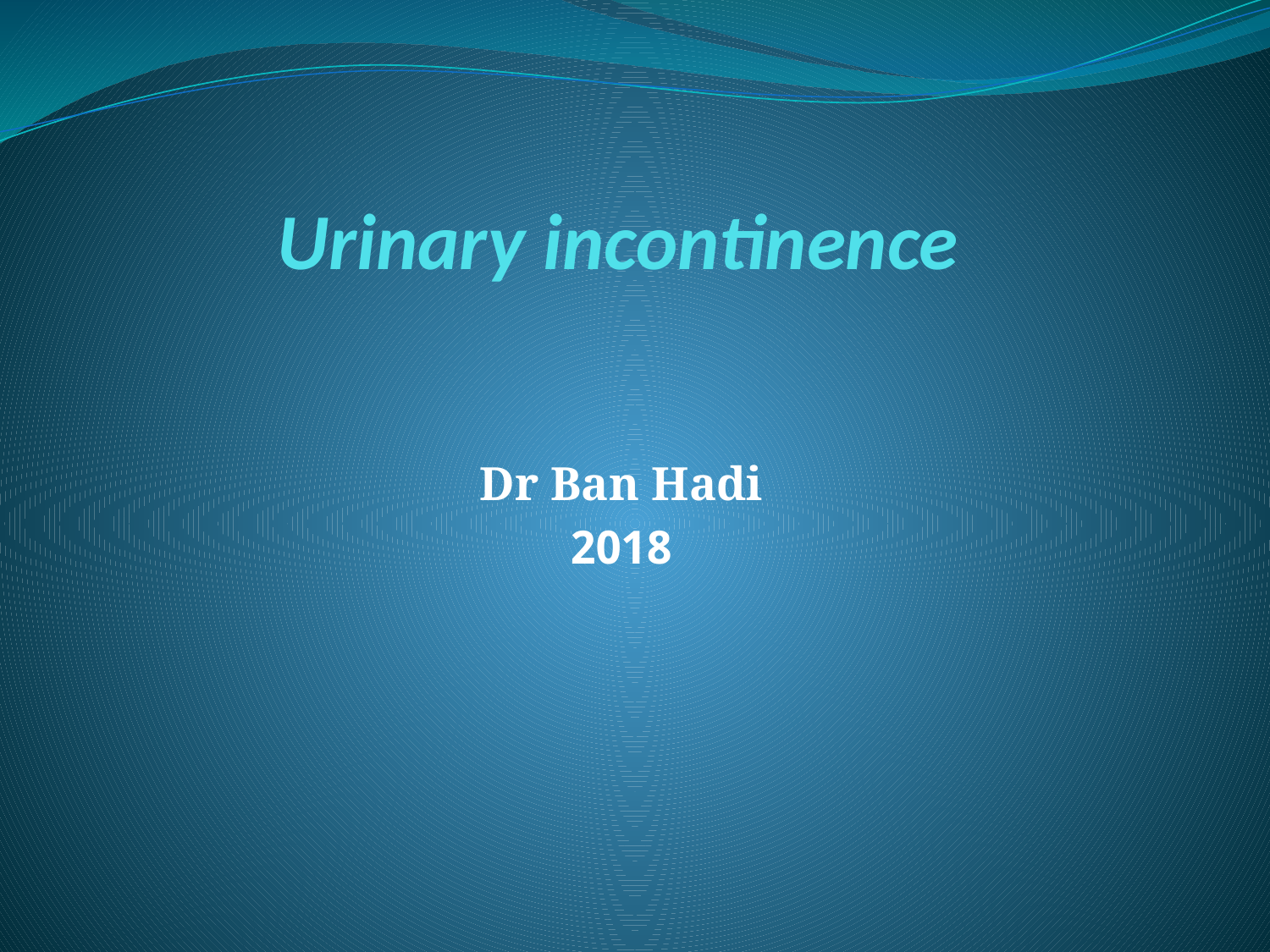

# Urinary incontinence
Dr Ban Hadi
2018